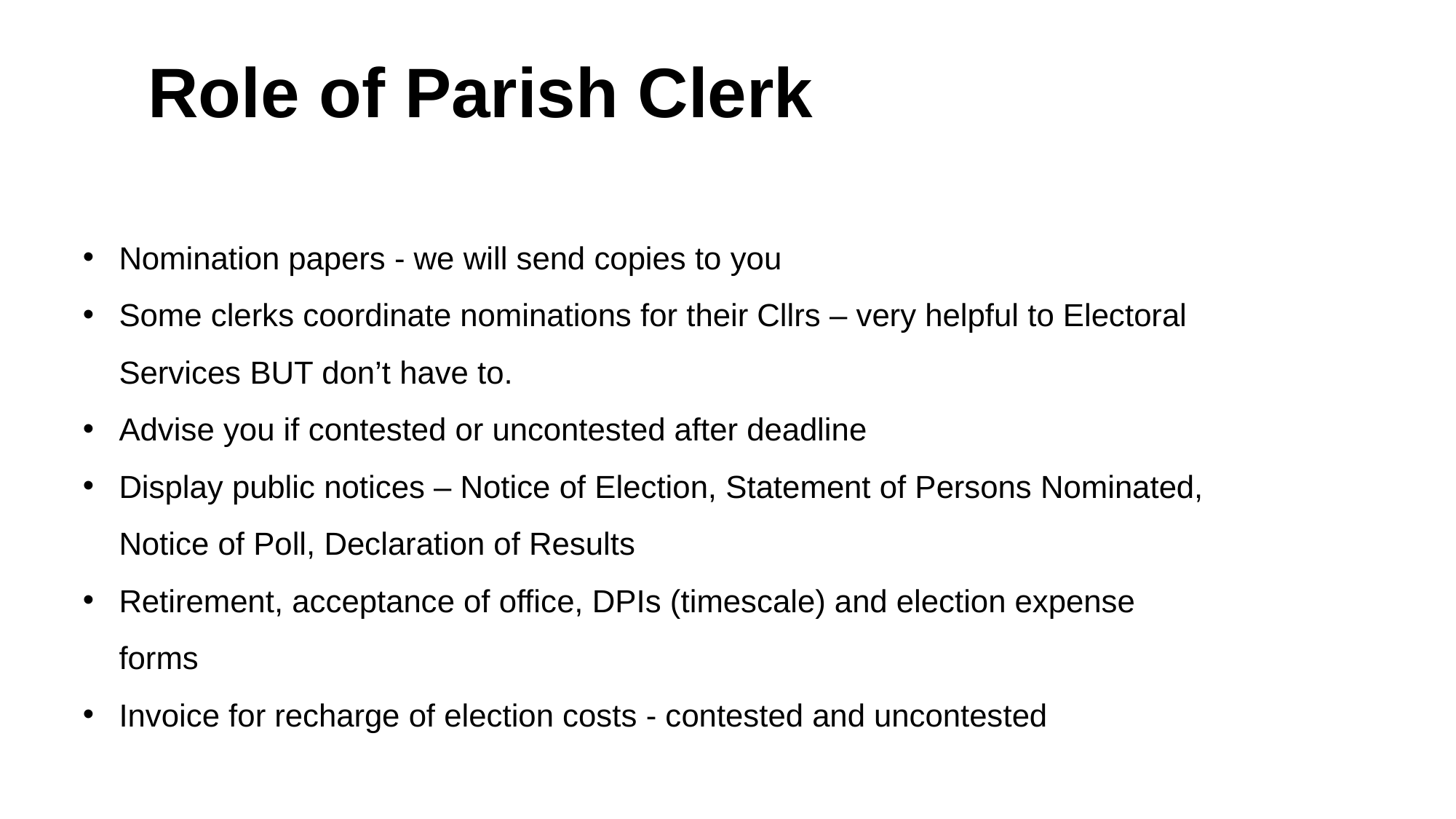

# Role of Parish Clerk
Nomination papers - we will send copies to you
Some clerks coordinate nominations for their Cllrs – very helpful to Electoral Services BUT don’t have to.
Advise you if contested or uncontested after deadline
Display public notices – Notice of Election, Statement of Persons Nominated, Notice of Poll, Declaration of Results
Retirement, acceptance of office, DPIs (timescale) and election expense forms
Invoice for recharge of election costs - contested and uncontested